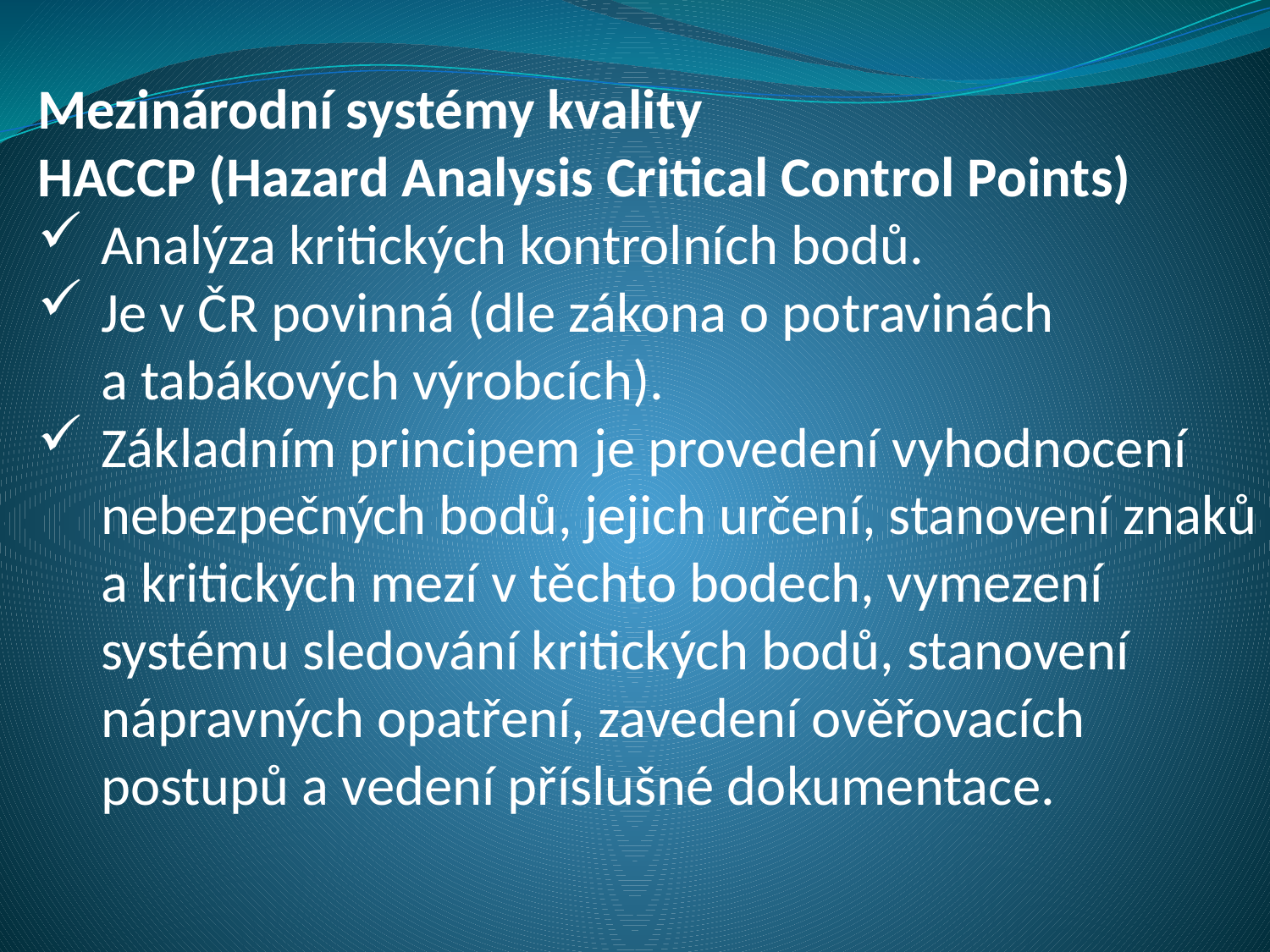

Mezinárodní systémy kvality
HACCP (Hazard Analysis Critical Control Points)
Analýza kritických kontrolních bodů.
Je v ČR povinná (dle zákona o potravinách
a tabákových výrobcích).
Základním principem je provedení vyhodnocení nebezpečných bodů, jejich určení, stanovení znaků a kritických mezí v těchto bodech, vymezení systému sledování kritických bodů, stanovení nápravných opatření, zavedení ověřovacích postupů a vedení příslušné dokumentace.